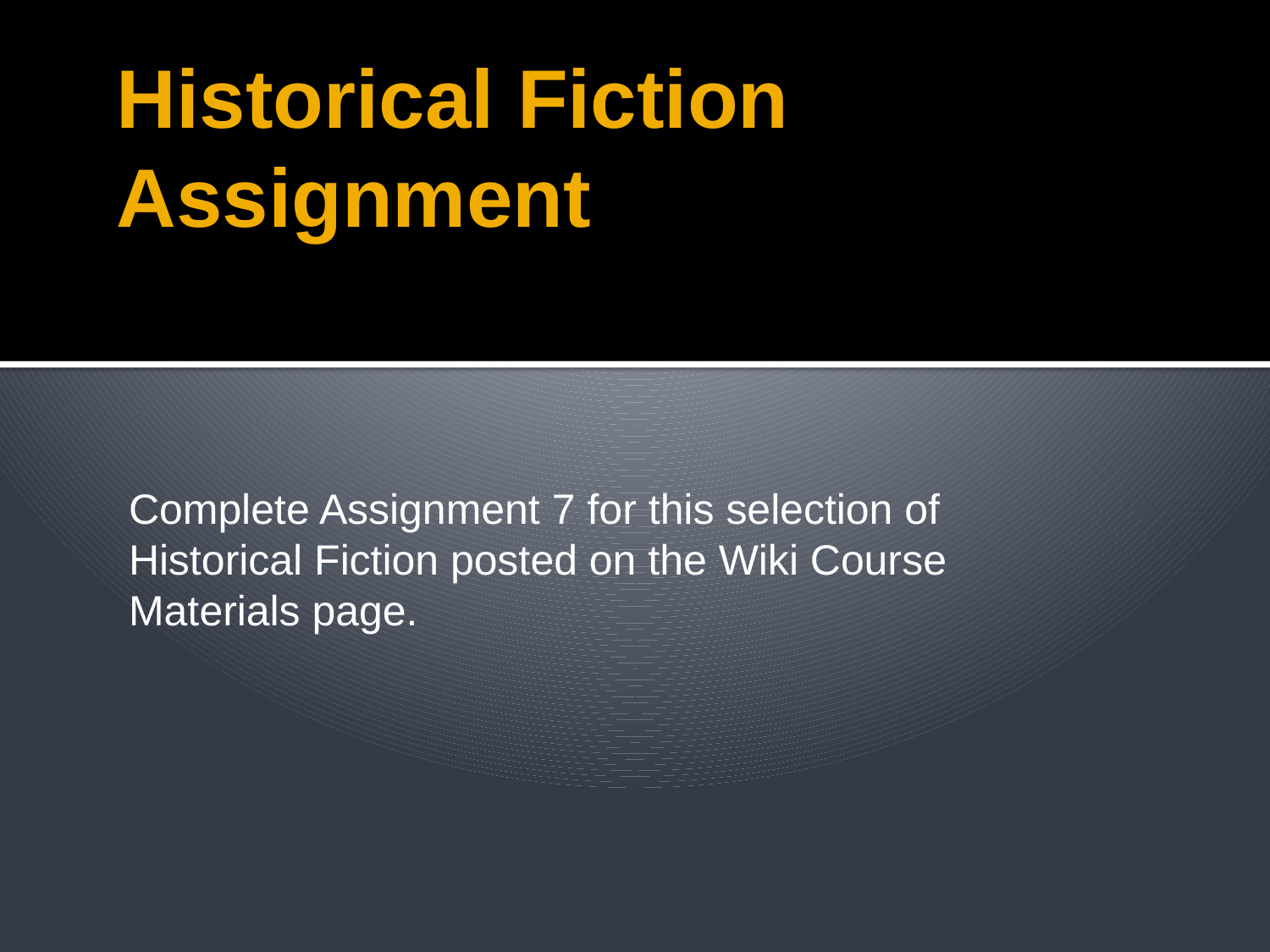

# Historical Fiction Assignment

Complete Assignment 7 for this selection of Historical Fiction posted on the Wiki Course Materials page.